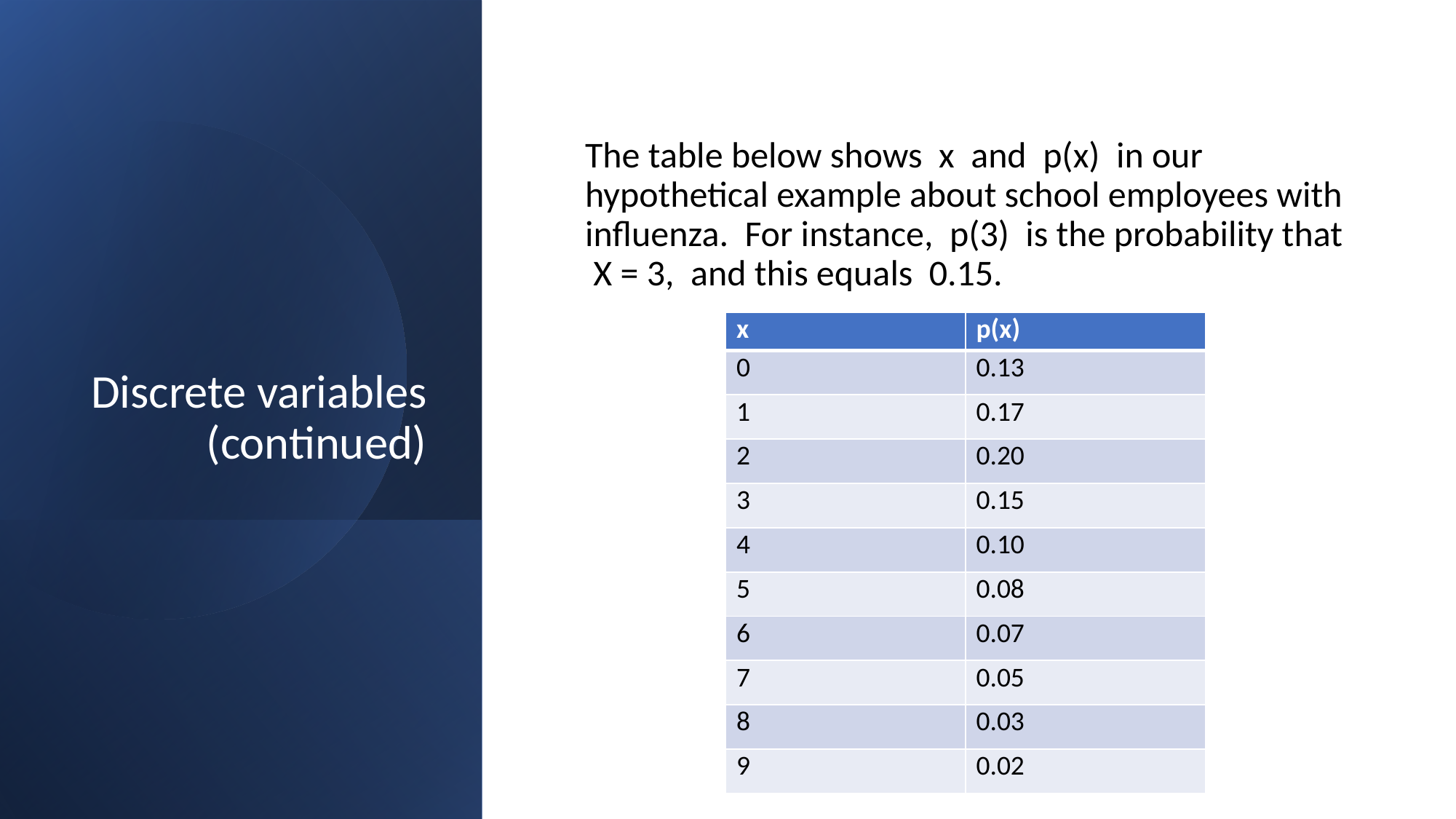

# Discrete variables (continued)
The table below shows  x  and  p(x)  in our hypothetical example about school employees with influenza.  For instance,  p(3)  is the probability that  X = 3,  and this equals  0.15.

| x | p(x) |
| --- | --- |
| 0 | 0.13 |
| 1 | 0.17 |
| 2 | 0.20 |
| 3 | 0.15 |
| 4 | 0.10 |
| 5 | 0.08 |
| 6 | 0.07 |
| 7 | 0.05 |
| 8 | 0.03 |
| 9 | 0.02 |